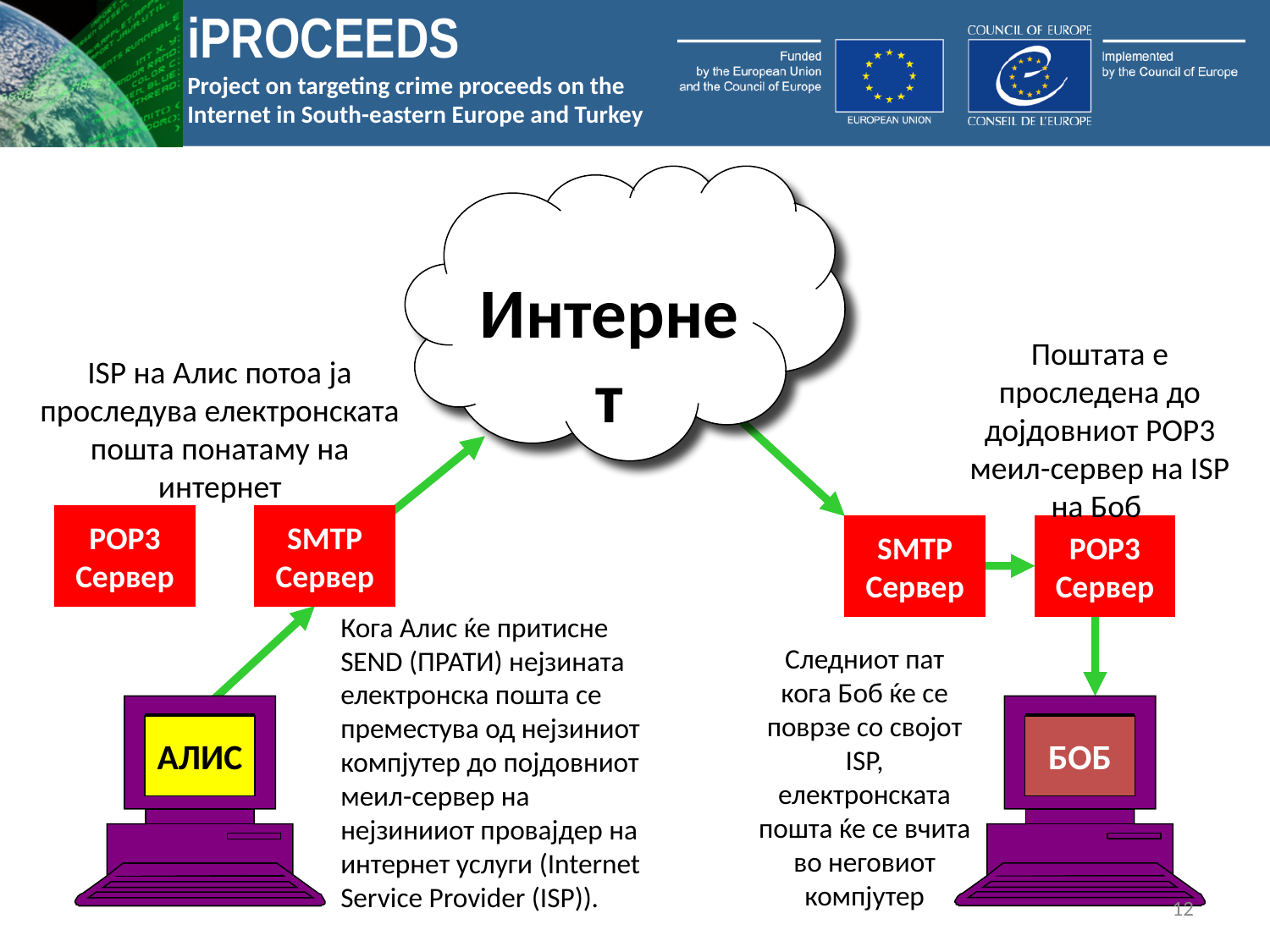

Интернет
Поштата е проследена до дојдовниот РОР3 меил-сервер на ISP на Боб
ISP на Алис потоа ја проследува електронската пошта понатаму на интернет

POP3
Сервер
SMTP
Сервер
SMTP
Сервер
POP3
Сервер

Кога Алис ќе притисне SEND (ПРАТИ) нејзината електронска пошта се преместува од нејзиниот компјутер до појдовниот меил-сервер на нејзинииот провајдер на интернет услуги (Internet Service Provider (ISP)).

Следниот пат кога Боб ќе се поврзе со својот ISP, електронската пошта ќе се вчита во неговиот компјутер

АЛИС
БОБ
12